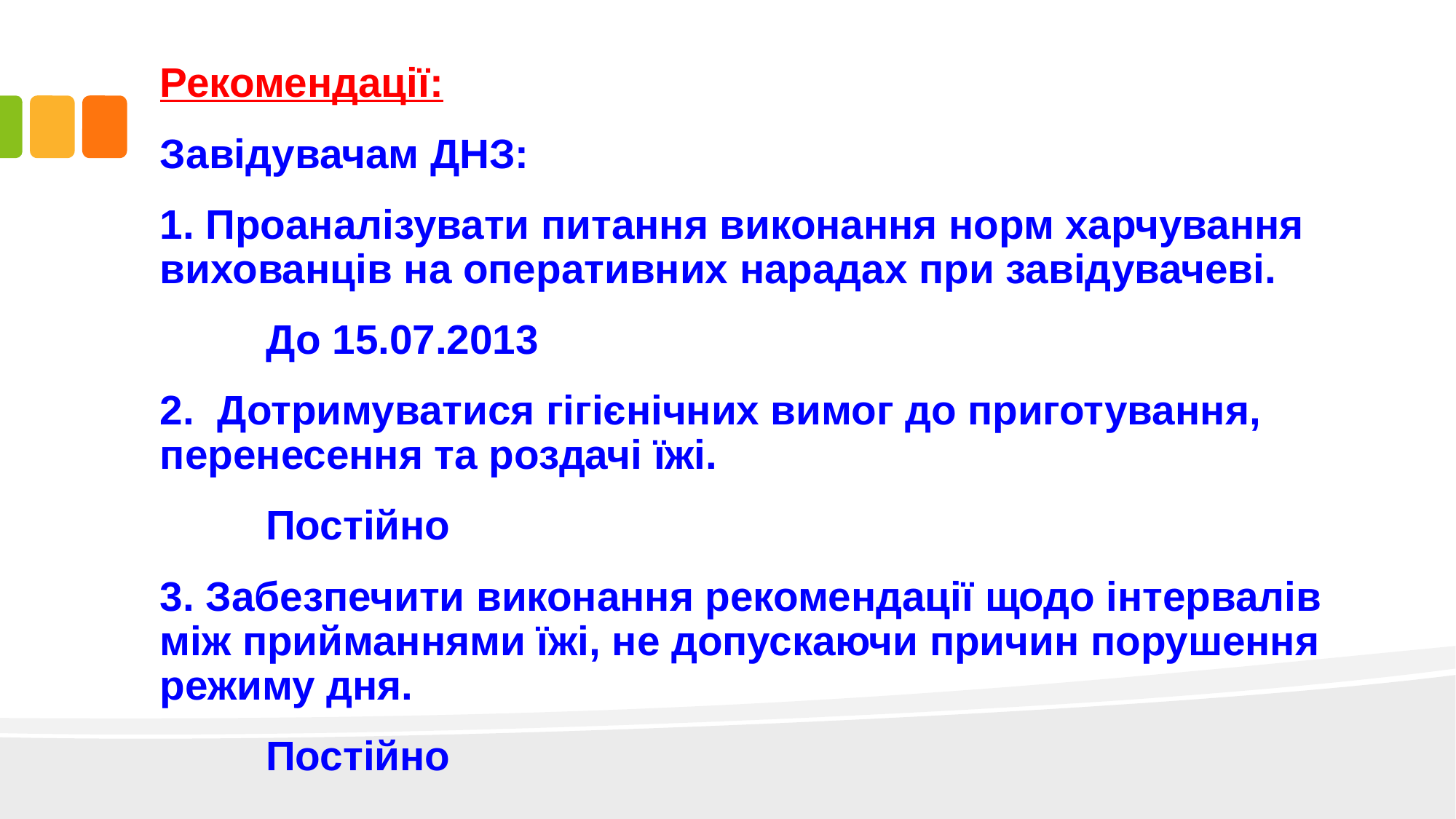

Рекомендації:
Завідувачам ДНЗ:
1. Проаналізувати питання виконання норм харчування вихованців на оперативних нарадах при завідувачеві.
 						До 15.07.2013
2.  Дотримуватися гігієнічних вимог до приготування, перенесення та роздачі їжі.
						Постійно
3. Забезпечити виконання рекомендації щодо інтервалів між прийманнями їжі, не допускаючи причин порушення режиму дня.
						Постійно